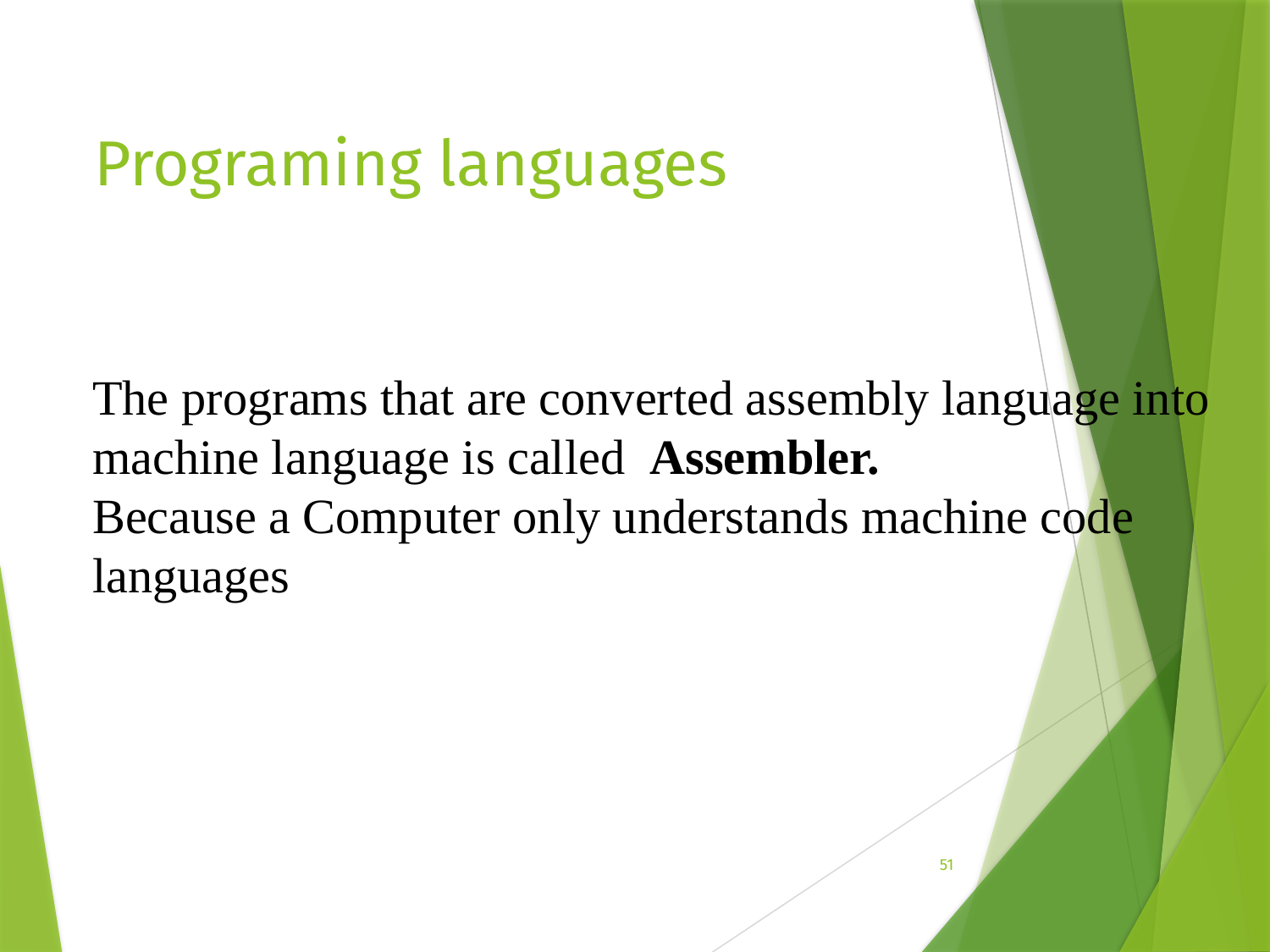

# Programing languages
The programs that are converted assembly language into machine language is called  Assembler.
Because a Computer only understands machine code languages
51